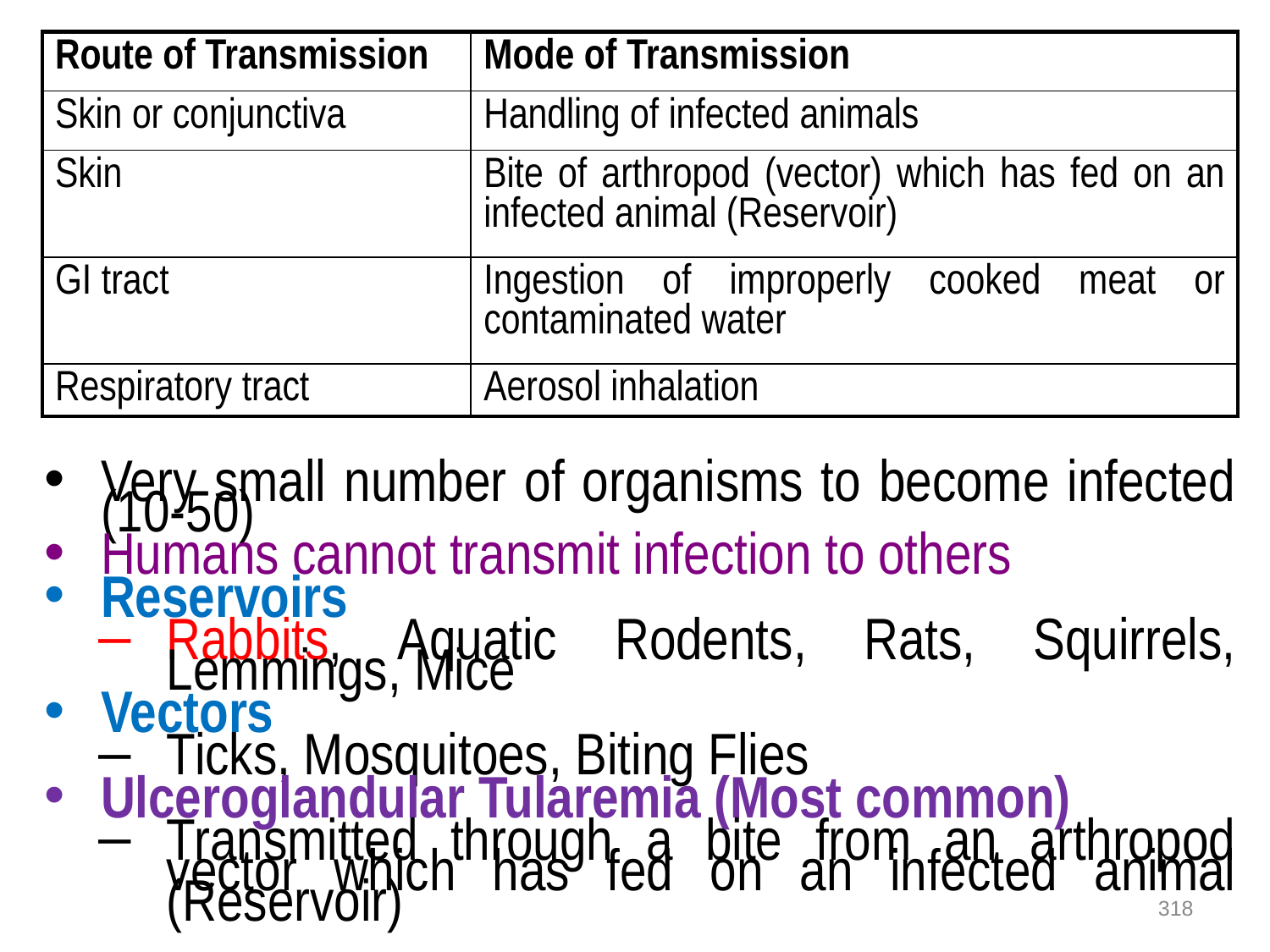

| Route of Transmission | Mode of Transmission |
| --- | --- |
| Skin or conjunctiva | Handling of infected animals |
| Skin | Bite of arthropod (vector) which has fed on an infected animal (Reservoir) |
| GI tract | Ingestion of improperly cooked meat or contaminated water |
| Respiratory tract | Aerosol inhalation |
Very small number of organisms to become infected (10-50)
Humans cannot transmit infection to others
Reservoirs
Rabbits, Aquatic Rodents, Rats, Squirrels, Lemmings, Mice
Vectors
Ticks, Mosquitoes, Biting Flies
Ulceroglandular Tularemia (Most common)
Transmitted through a bite from an arthropod vector which has fed on an infected animal (Reservoir)

318